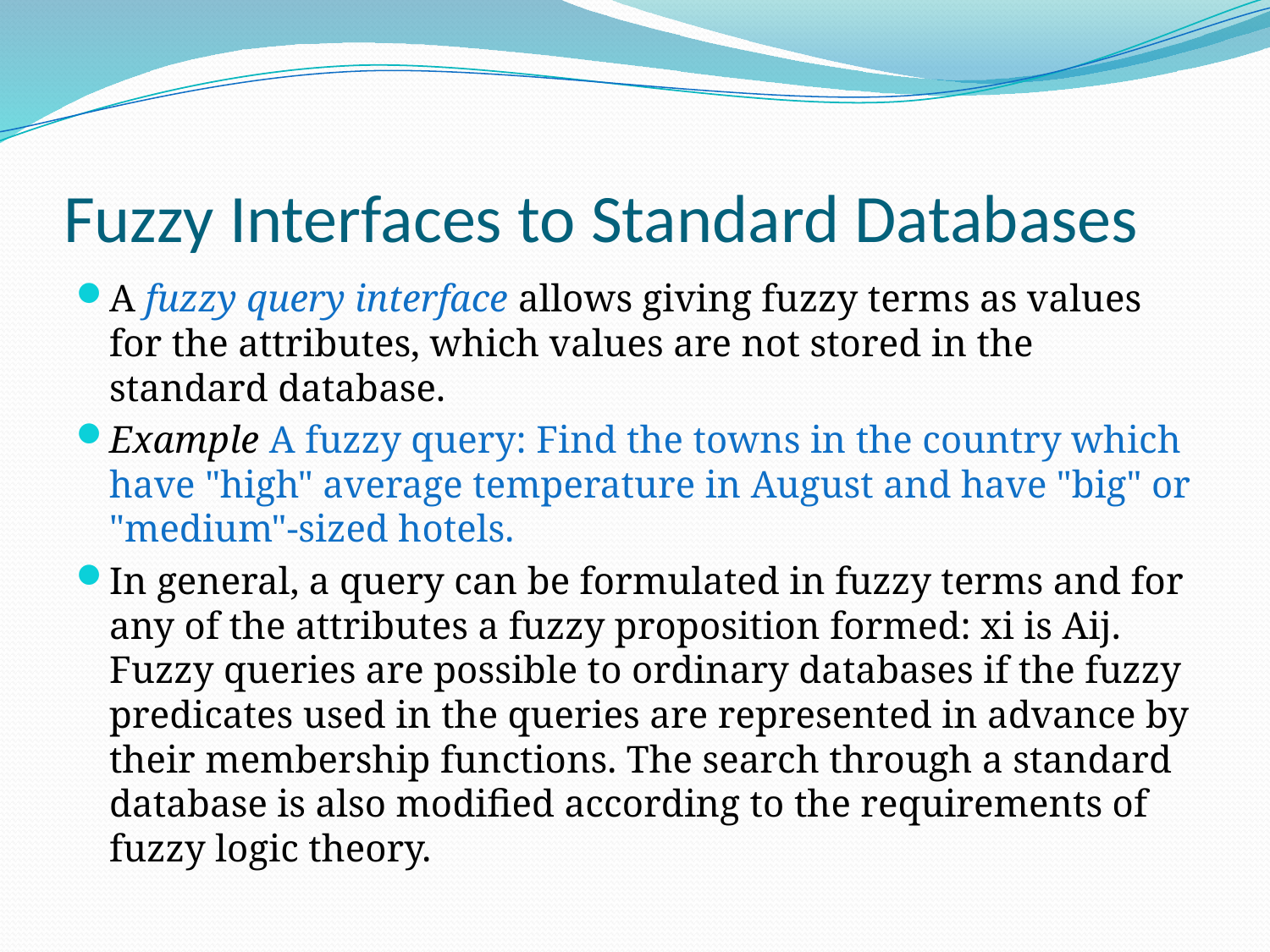

# Fuzzy Interfaces to Standard Databases
A fuzzy query interface allows giving fuzzy terms as values for the attributes, which values are not stored in the standard database.
Example A fuzzy query: Find the towns in the country which have "high" average temperature in August and have "big" or "medium"-sized hotels.
In general, a query can be formulated in fuzzy terms and for any of the attributes a fuzzy proposition formed: xi is Aij. Fuzzy queries are possible to ordinary databases if the fuzzy predicates used in the queries are represented in advance by their membership functions. The search through a standard database is also modified according to the requirements of fuzzy logic theory.